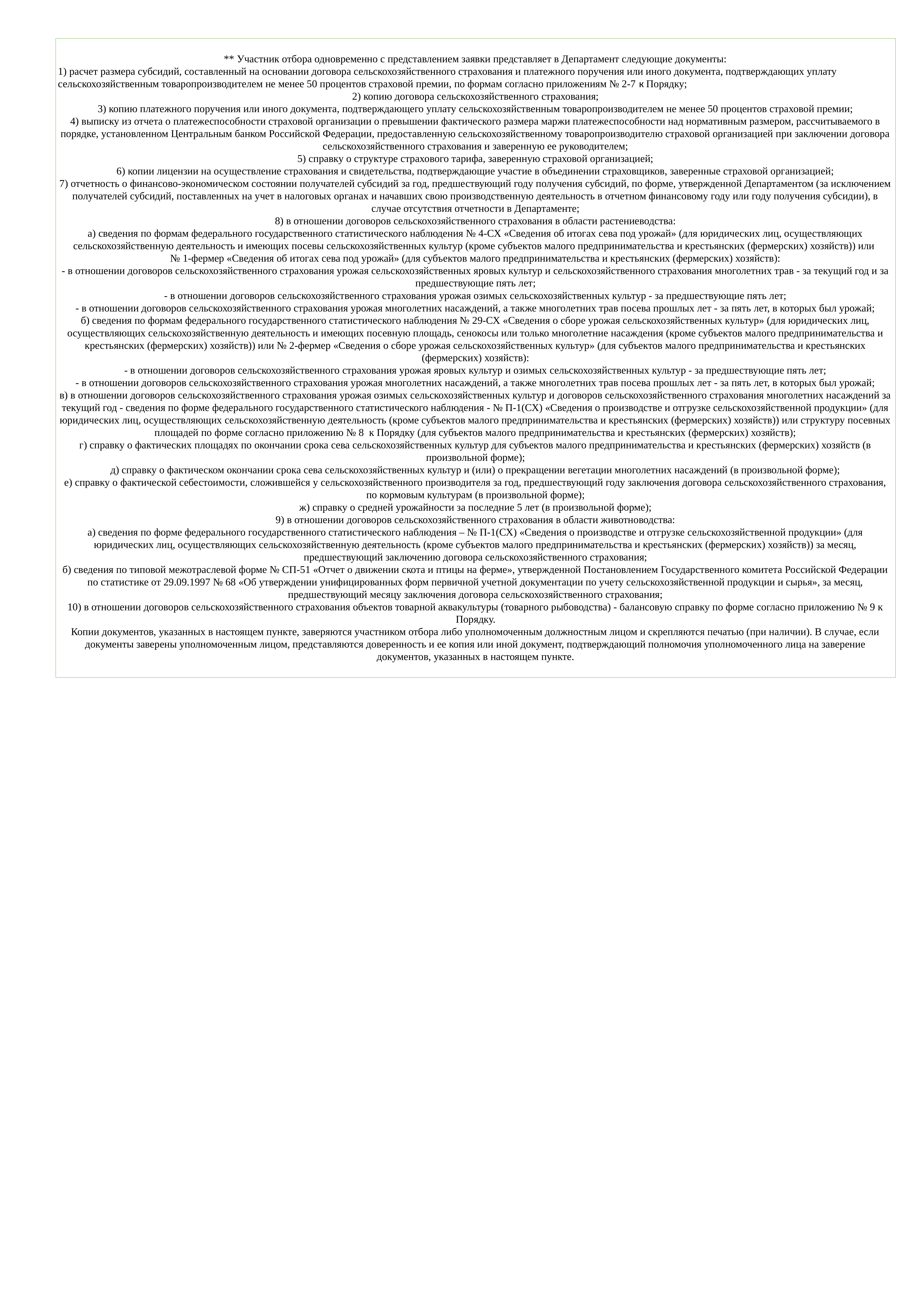

** Участник отбора одновременно с представлением заявки представляет в Департамент следующие документы:
1) расчет размера субсидий, составленный на основании договора сельскохозяйственного страхования и платежного поручения или иного документа, подтверждающих уплату сельскохозяйственным товаропроизводителем не менее 50 процентов страховой премии, по формам согласно приложениям № 2-7 к Порядку;
2) копию договора сельскохозяйственного страхования;
3) копию платежного поручения или иного документа, подтверждающего уплату сельскохозяйственным товаропроизводителем не менее 50 процентов страховой премии;
4) выписку из отчета о платежеспособности страховой организации о превышении фактического размера маржи платежеспособности над нормативным размером, рассчитываемого в порядке, установленном Центральным банком Российской Федерации, предоставленную сельскохозяйственному товаропроизводителю страховой организацией при заключении договора сельскохозяйственного страхования и заверенную ее руководителем;
5) справку о структуре страхового тарифа, заверенную страховой организацией;
6) копии лицензии на осуществление страхования и свидетельства, подтверждающие участие в объединении страховщиков, заверенные страховой организацией;
7) отчетность о финансово-экономическом состоянии получателей субсидий за год, предшествующий году получения субсидий, по форме, утвержденной Департаментом (за исключением получателей субсидий, поставленных на учет в налоговых органах и начавших свою производственную деятельность в отчетном финансовому году или году получения субсидии), в случае отсутствия отчетности в Департаменте;
8) в отношении договоров сельскохозяйственного страхования в области растениеводства:
а) сведения по формам федерального государственного статистического наблюдения № 4-СХ «Сведения об итогах сева под урожай» (для юридических лиц, осуществляющих сельскохозяйственную деятельность и имеющих посевы сельскохозяйственных культур (кроме субъектов малого предпринимательства и крестьянских (фермерских) хозяйств)) или
№ 1-фермер «Сведения об итогах сева под урожай» (для субъектов малого предпринимательства и крестьянских (фермерских) хозяйств):
- в отношении договоров сельскохозяйственного страхования урожая сельскохозяйственных яровых культур и сельскохозяйственного страхования многолетних трав - за текущий год и за предшествующие пять лет;
- в отношении договоров сельскохозяйственного страхования урожая озимых сельскохозяйственных культур - за предшествующие пять лет;
- в отношении договоров сельскохозяйственного страхования урожая многолетних насаждений, а также многолетних трав посева прошлых лет - за пять лет, в которых был урожай;
б) сведения по формам федерального государственного статистического наблюдения № 29-СХ «Сведения о сборе урожая сельскохозяйственных культур» (для юридических лиц, осуществляющих сельскохозяйственную деятельность и имеющих посевную площадь, сенокосы или только многолетние насаждения (кроме субъектов малого предпринимательства и крестьянских (фермерских) хозяйств)) или № 2-фермер «Сведения о сборе урожая сельскохозяйственных культур» (для субъектов малого предпринимательства и крестьянских (фермерских) хозяйств):
- в отношении договоров сельскохозяйственного страхования урожая яровых культур и озимых сельскохозяйственных культур - за предшествующие пять лет;
- в отношении договоров сельскохозяйственного страхования урожая многолетних насаждений, а также многолетних трав посева прошлых лет - за пять лет, в которых был урожай;
в) в отношении договоров сельскохозяйственного страхования урожая озимых сельскохозяйственных культур и договоров сельскохозяйственного страхования многолетних насаждений за текущий год - сведения по форме федерального государственного статистического наблюдения - № П-1(СХ) «Сведения о производстве и отгрузке сельскохозяйственной продукции» (для юридических лиц, осуществляющих сельскохозяйственную деятельность (кроме субъектов малого предпринимательства и крестьянских (фермерских) хозяйств)) или структуру посевных площадей по форме согласно приложению № 8  к Порядку (для субъектов малого предпринимательства и крестьянских (фермерских) хозяйств);
г) справку о фактических площадях по окончании срока сева сельскохозяйственных культур для субъектов малого предпринимательства и крестьянских (фермерских) хозяйств (в произвольной форме);
д) справку о фактическом окончании срока сева сельскохозяйственных культур и (или) о прекращении вегетации многолетних насаждений (в произвольной форме);
е) справку о фактической себестоимости, сложившейся у сельскохозяйственного производителя за год, предшествующий году заключения договора сельскохозяйственного страхования, по кормовым культурам (в произвольной форме);
ж) справку о средней урожайности за последние 5 лет (в произвольной форме);
9) в отношении договоров сельскохозяйственного страхования в области животноводства:
а) сведения по форме федерального государственного статистического наблюдения – № П-1(СХ) «Сведения о производстве и отгрузке сельскохозяйственной продукции» (для юридических лиц, осуществляющих сельскохозяйственную деятельность (кроме субъектов малого предпринимательства и крестьянских (фермерских) хозяйств)) за месяц, предшествующий заключению договора сельскохозяйственного страхования;
б) сведения по типовой межотраслевой форме № СП-51 «Отчет о движении скота и птицы на ферме», утвержденной Постановлением Государственного комитета Российской Федерации по статистике от 29.09.1997 № 68 «Об утверждении унифицированных форм первичной учетной документации по учету сельскохозяйственной продукции и сырья», за месяц, предшествующий месяцу заключения договора сельскохозяйственного страхования;
10) в отношении договоров сельскохозяйственного страхования объектов товарной аквакультуры (товарного рыбоводства) - балансовую справку по форме согласно приложению № 9 к Порядку.
Копии документов, указанных в настоящем пункте, заверяются участником отбора либо уполномоченным должностным лицом и скрепляются печатью (при наличии). В случае, если документы заверены уполномоченным лицом, представляются доверенность и ее копия или иной документ, подтверждающий полномочия уполномоченного лица на заверение документов, указанных в настоящем пункте.